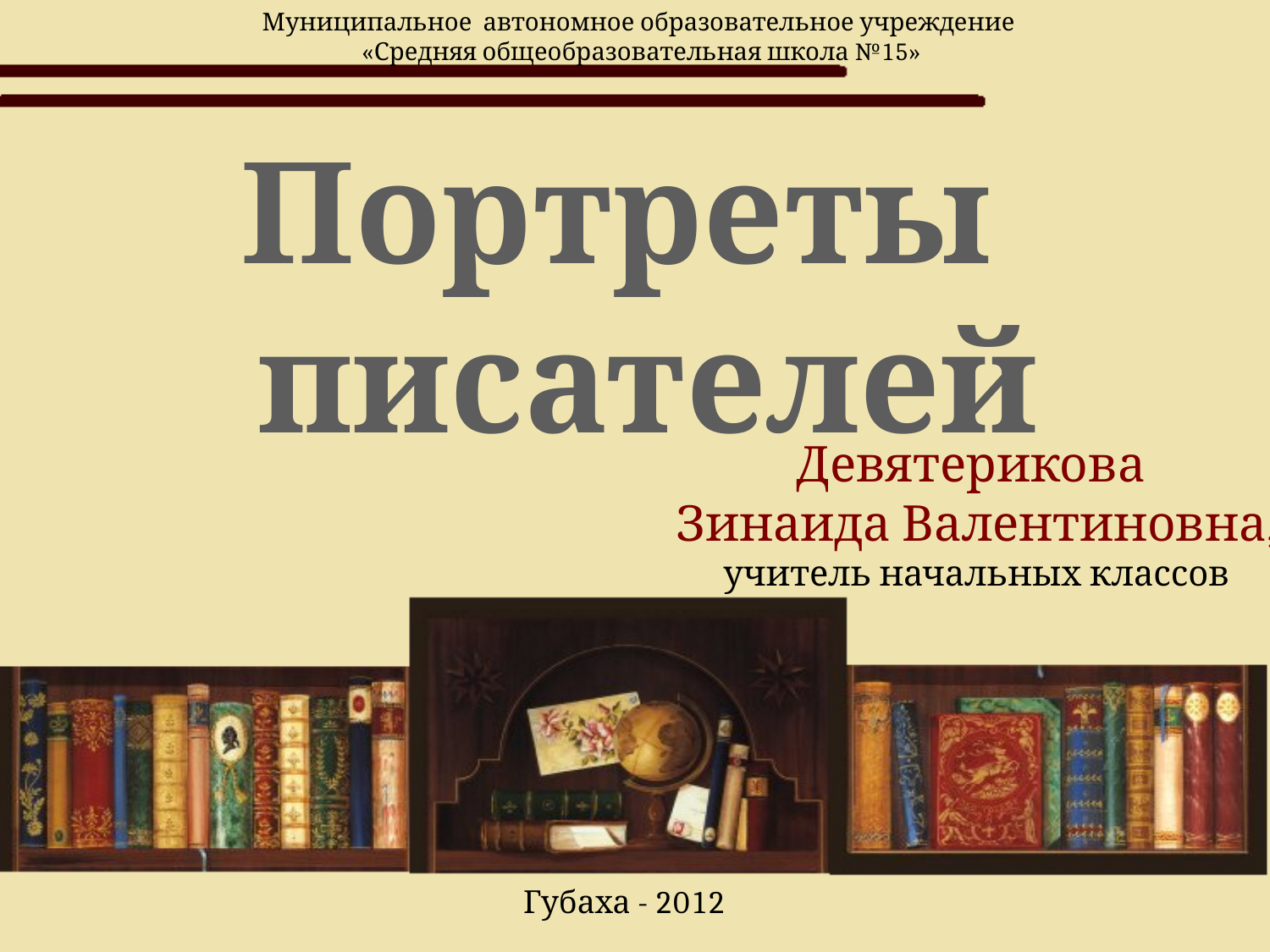

Муниципальное  автономное образовательное учреждение
«Средняя общеобразовательная школа №15»

Портреты
 писателей
Девятерикова
 Зинаида Валентиновна,
учитель начальных классов
Губаха - 2012